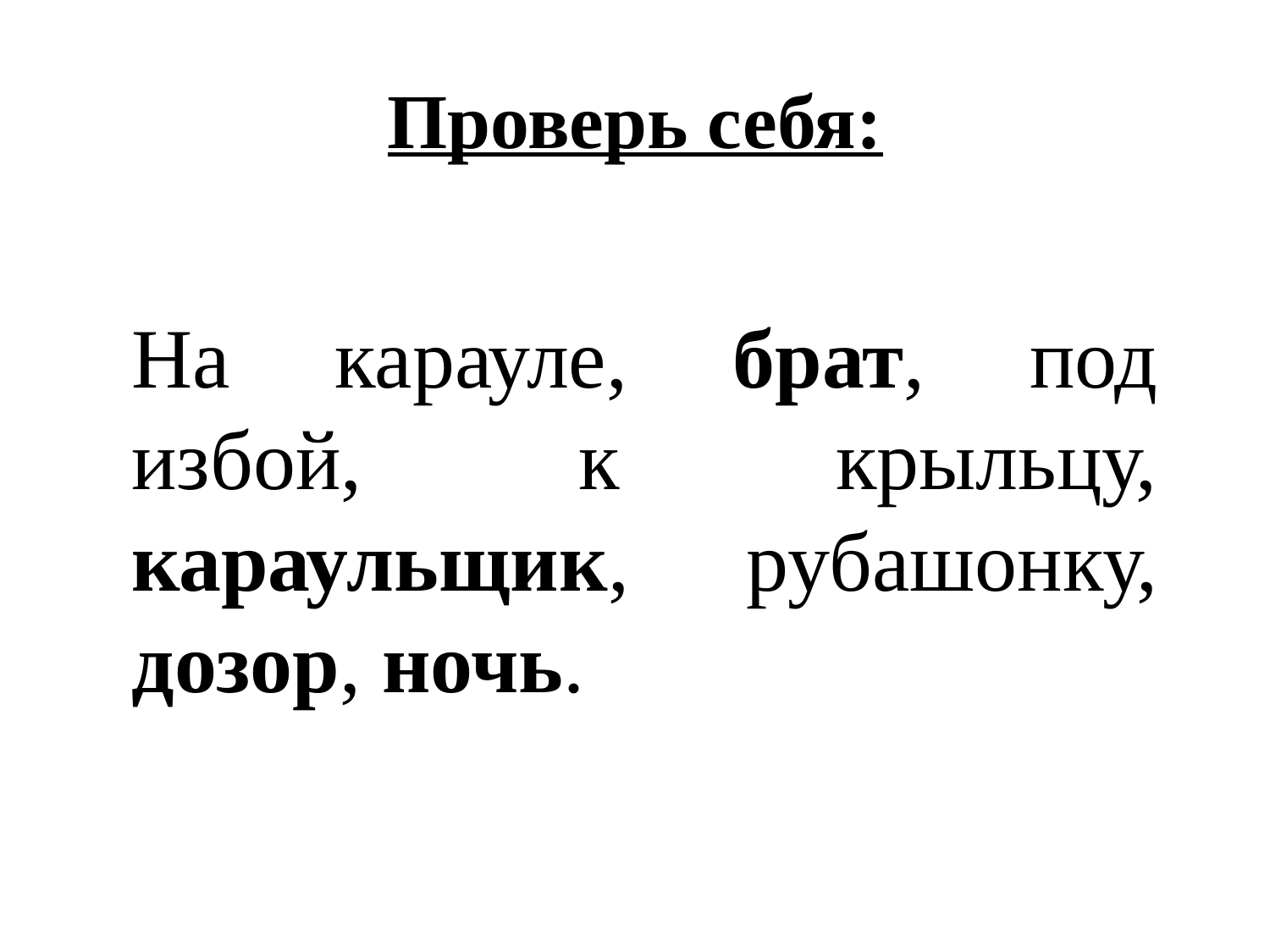

# Проверь себя:
На карауле, брат, под избой, к крыльцу, караульщик, рубашонку, дозор, ночь.